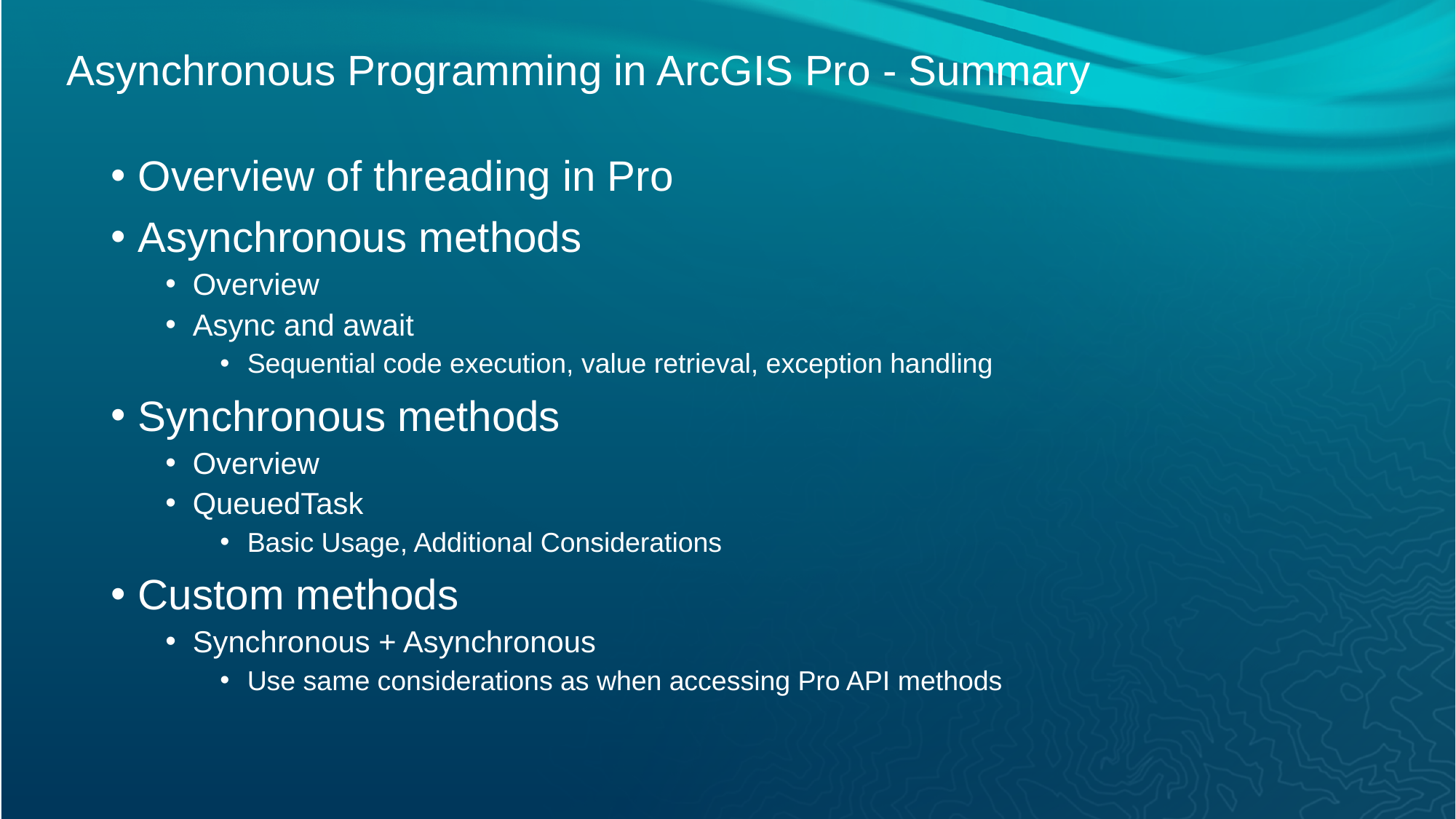

# Asynchronous Programming in ArcGIS Pro - Summary
Overview of threading in Pro
Asynchronous methods
Overview
Async and await
Sequential code execution, value retrieval, exception handling
Synchronous methods
Overview
QueuedTask
Basic Usage, Additional Considerations
Custom methods
Synchronous + Asynchronous
Use same considerations as when accessing Pro API methods